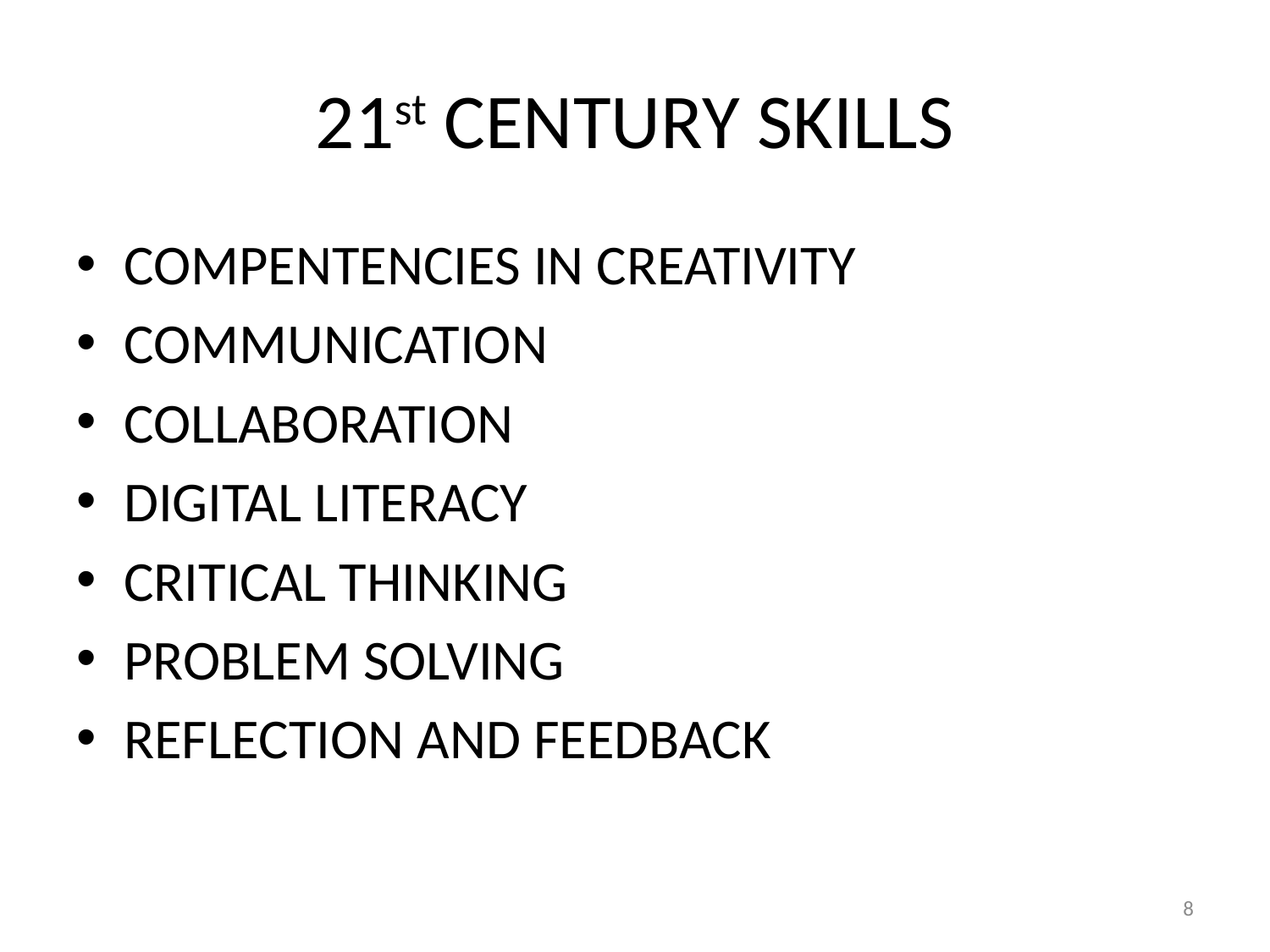

# 21st CENTURY SKILLS
COMPENTENCIES IN CREATIVITY
COMMUNICATION
COLLABORATION
DIGITAL LITERACY
CRITICAL THINKING
PROBLEM SOLVING
REFLECTION AND FEEDBACK
8